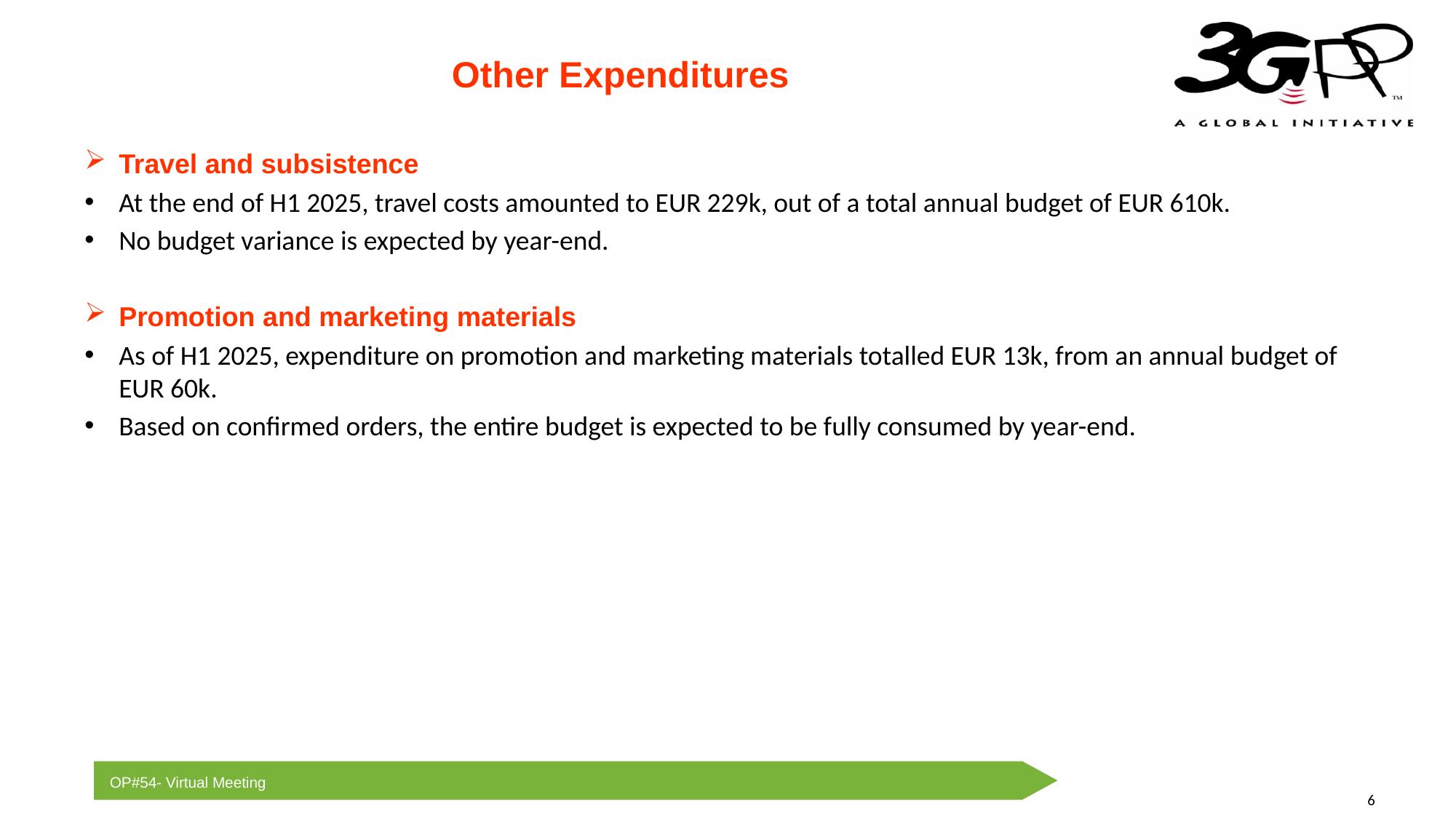

# Other Expenditures
Travel and subsistence
At the end of H1 2025, travel costs amounted to EUR 229k, out of a total annual budget of EUR 610k.
No budget variance is expected by year-end.

Promotion and marketing materials
As of H1 2025, expenditure on promotion and marketing materials totalled EUR 13k, from an annual budget of EUR 60k.
Based on confirmed orders, the entire budget is expected to be fully consumed by year-end.

6